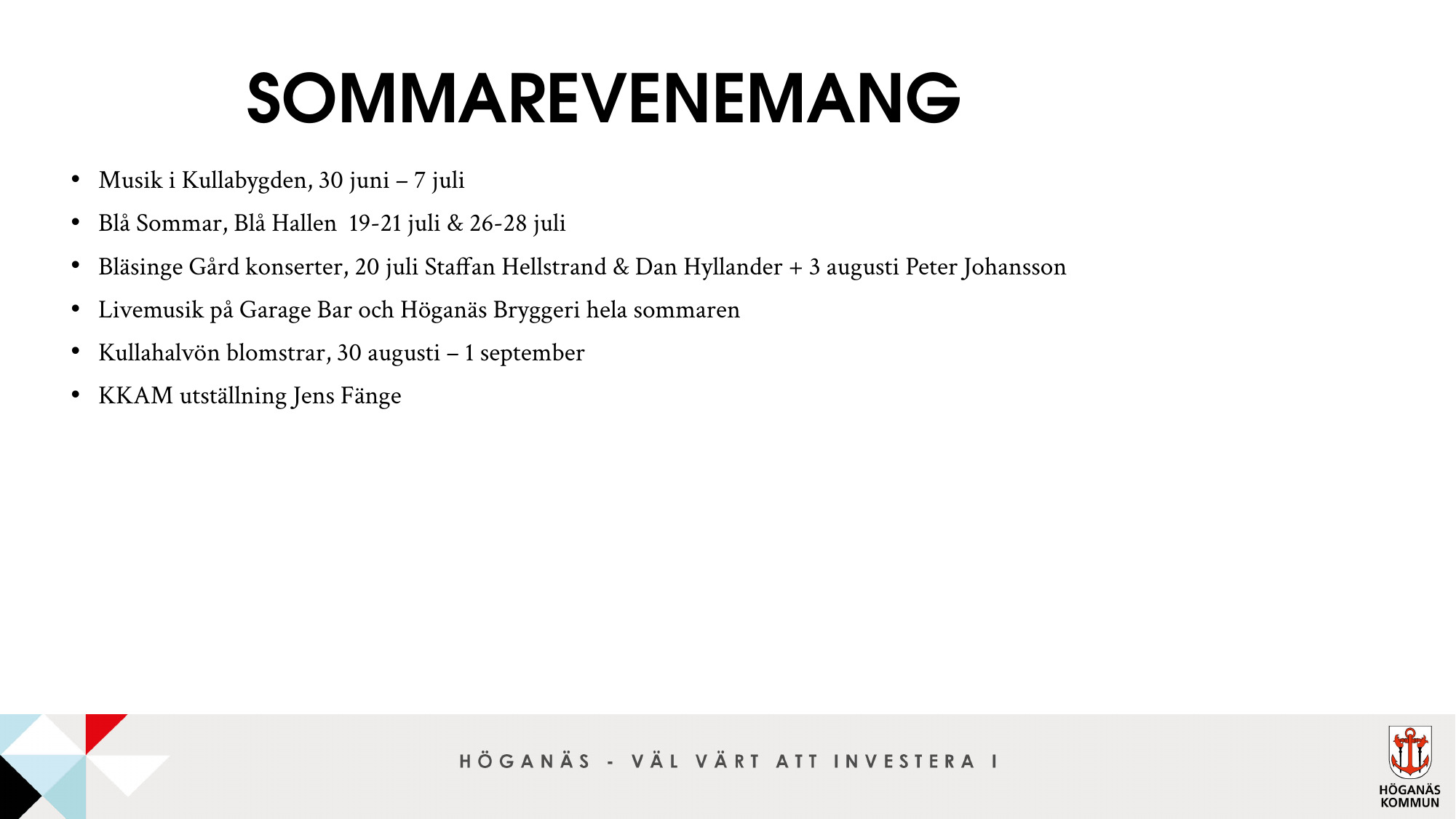

# SommarEvenemang
Musik i Kullabygden, 30 juni – 7 juli
Blå Sommar, Blå Hallen  19-21 juli & 26-28 juli
Bläsinge Gård konserter, 20 juli Staffan Hellstrand & Dan Hyllander + 3 augusti Peter Johansson
Livemusik på Garage Bar och Höganäs Bryggeri hela sommaren
Kullahalvön blomstrar, 30 augusti – 1 september
KKAM utställning Jens Fänge